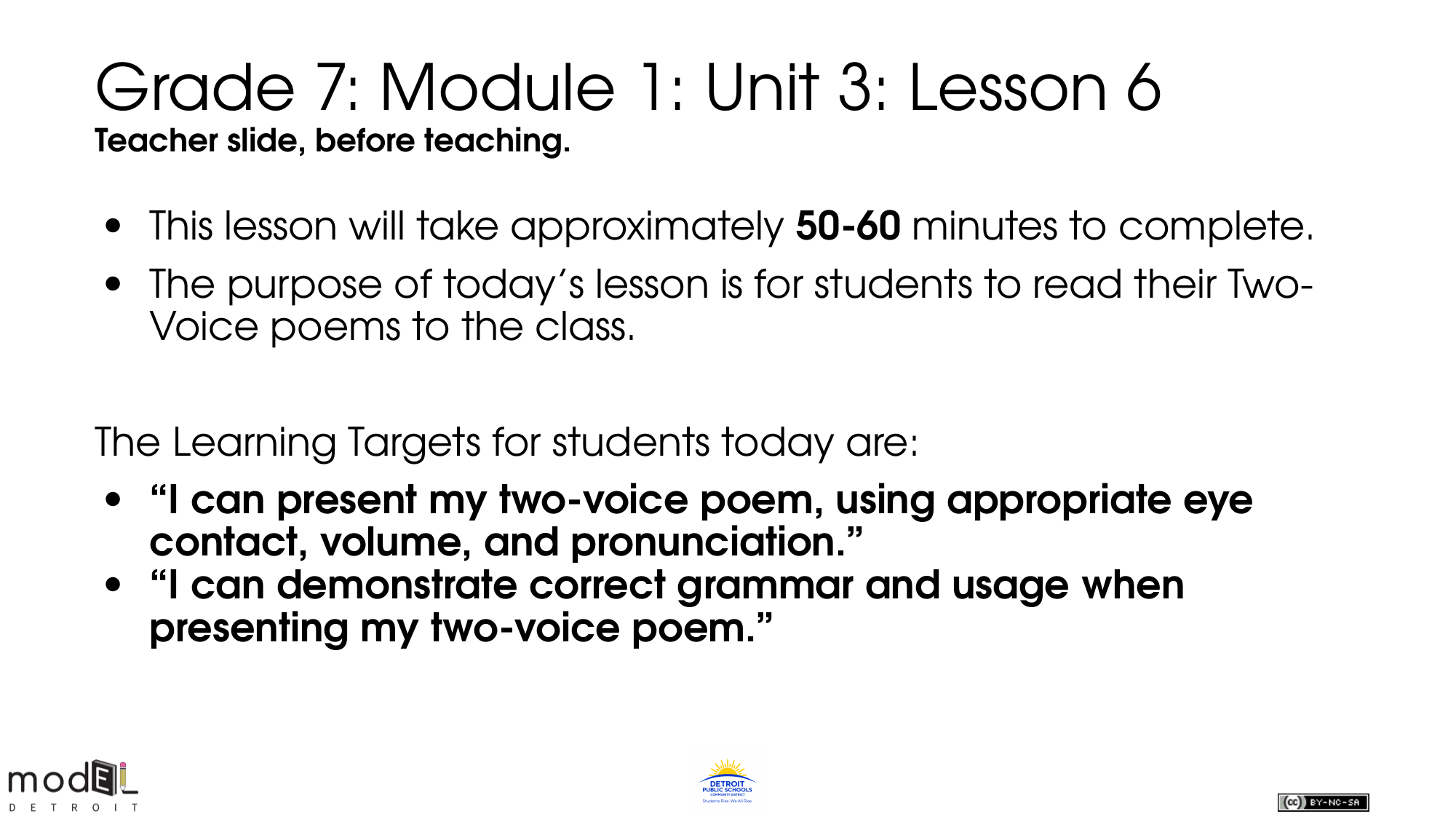

# Grade 7: Module 1: Unit 3: Lesson 6
Teacher slide, before teaching.
This lesson will take approximately 50-60 minutes to complete.
The purpose of today’s lesson is for students to read their Two-Voice poems to the class.

The Learning Targets for students today are:
“I can present my two-voice poem, using appropriate eye contact, volume, and pronunciation.”
“I can demonstrate correct grammar and usage when presenting my two-voice poem.”